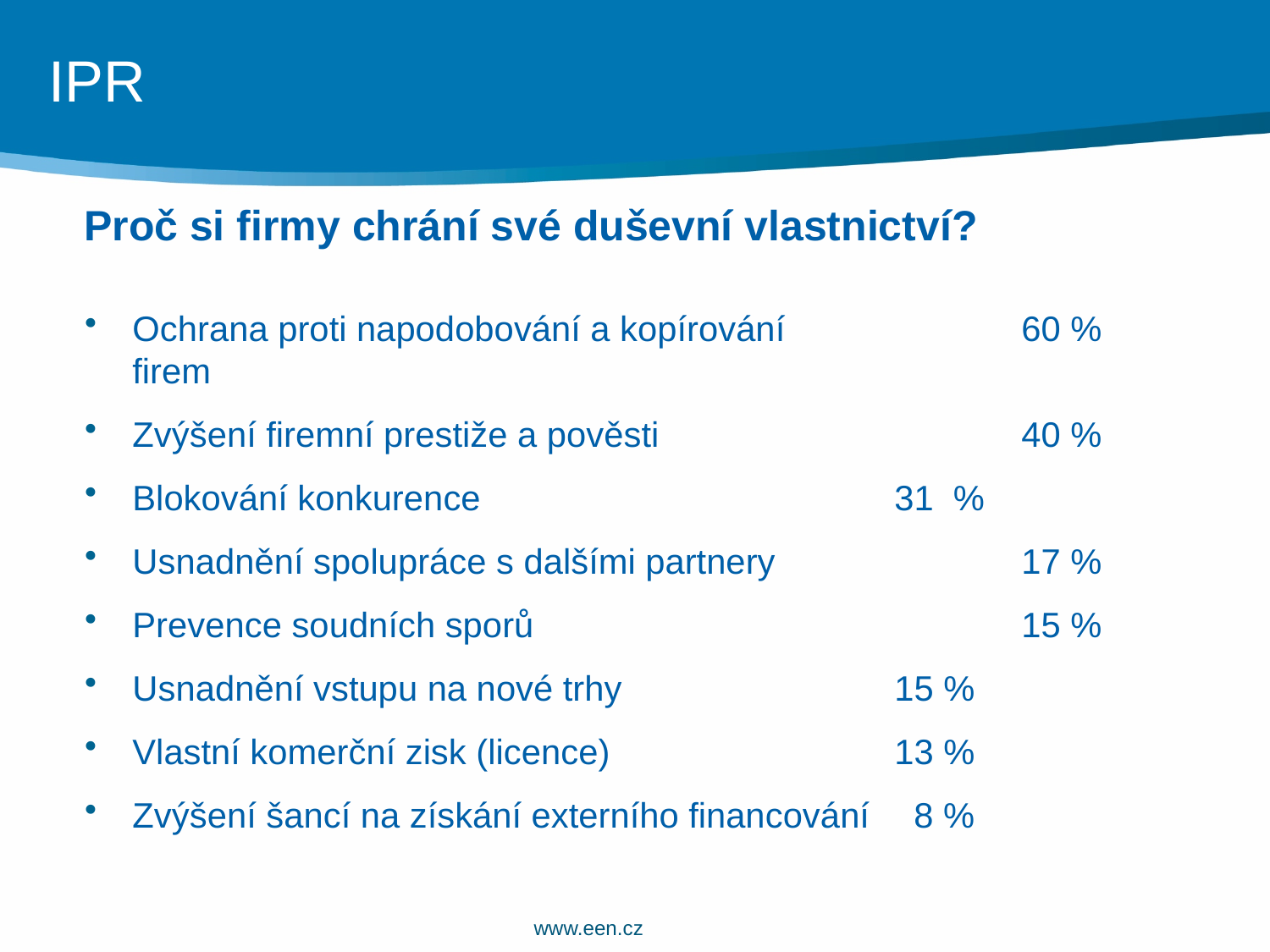

|  |
| --- |
IPR
 Proč si firmy chrání své duševní vlastnictví?
Ochrana proti napodobování a kopírování		60 % firem
Zvýšení firemní prestiže a pověsti			40 %
Blokování konkurence				31  %
Usnadnění spolupráce s dalšími partnery		17 %
Prevence soudních sporů				15 %
Usnadnění vstupu na nové trhy			15 %
Vlastní komerční zisk (licence)			13 %
Zvýšení šancí na získání externího financování	  8 %